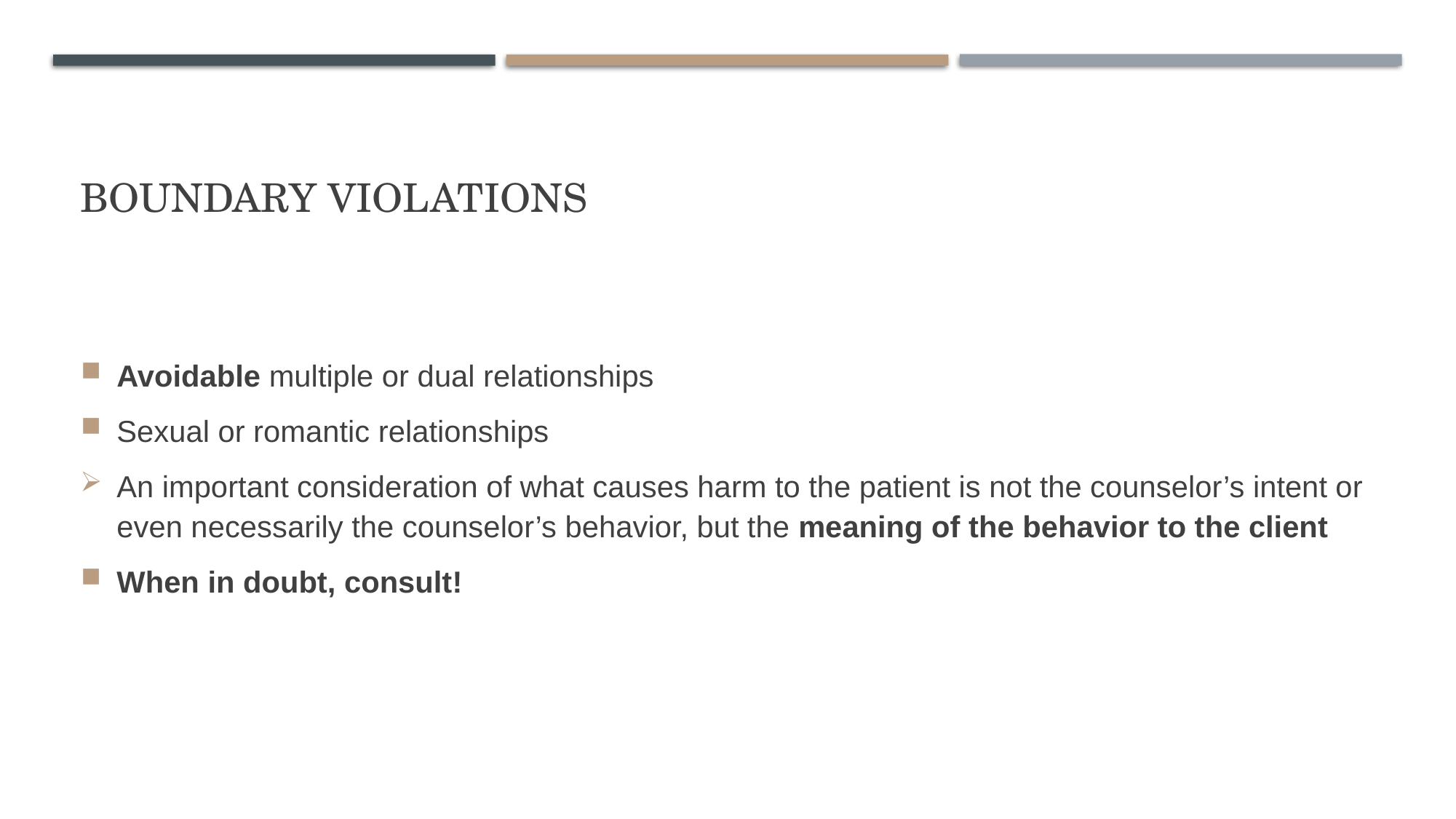

# Boundary violations
Avoidable multiple or dual relationships
Sexual or romantic relationships
An important consideration of what causes harm to the patient is not the counselor’s intent or even necessarily the counselor’s behavior, but the meaning of the behavior to the client
When in doubt, consult!